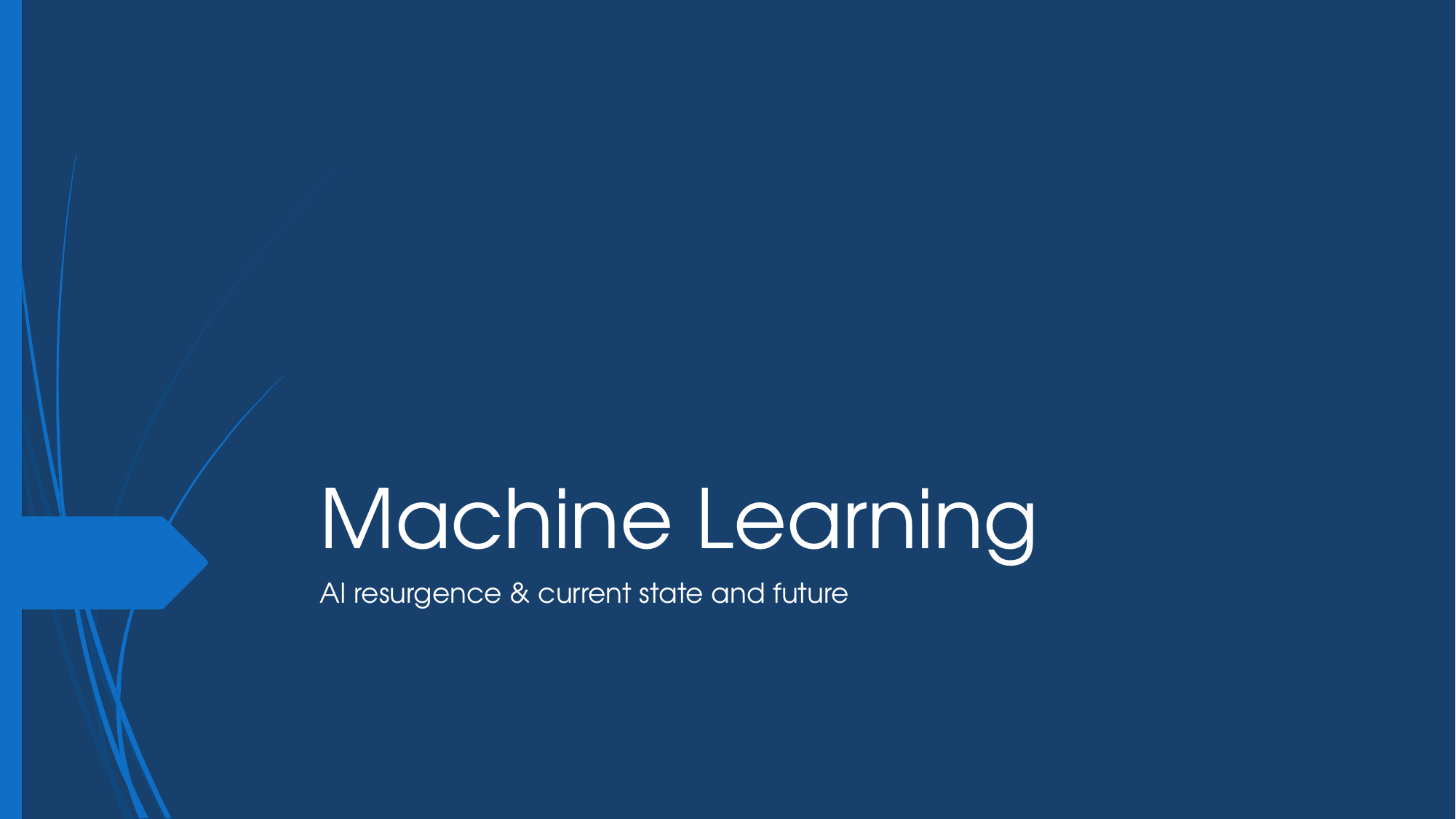

# Machine Learning
AI resurgence & current state and future